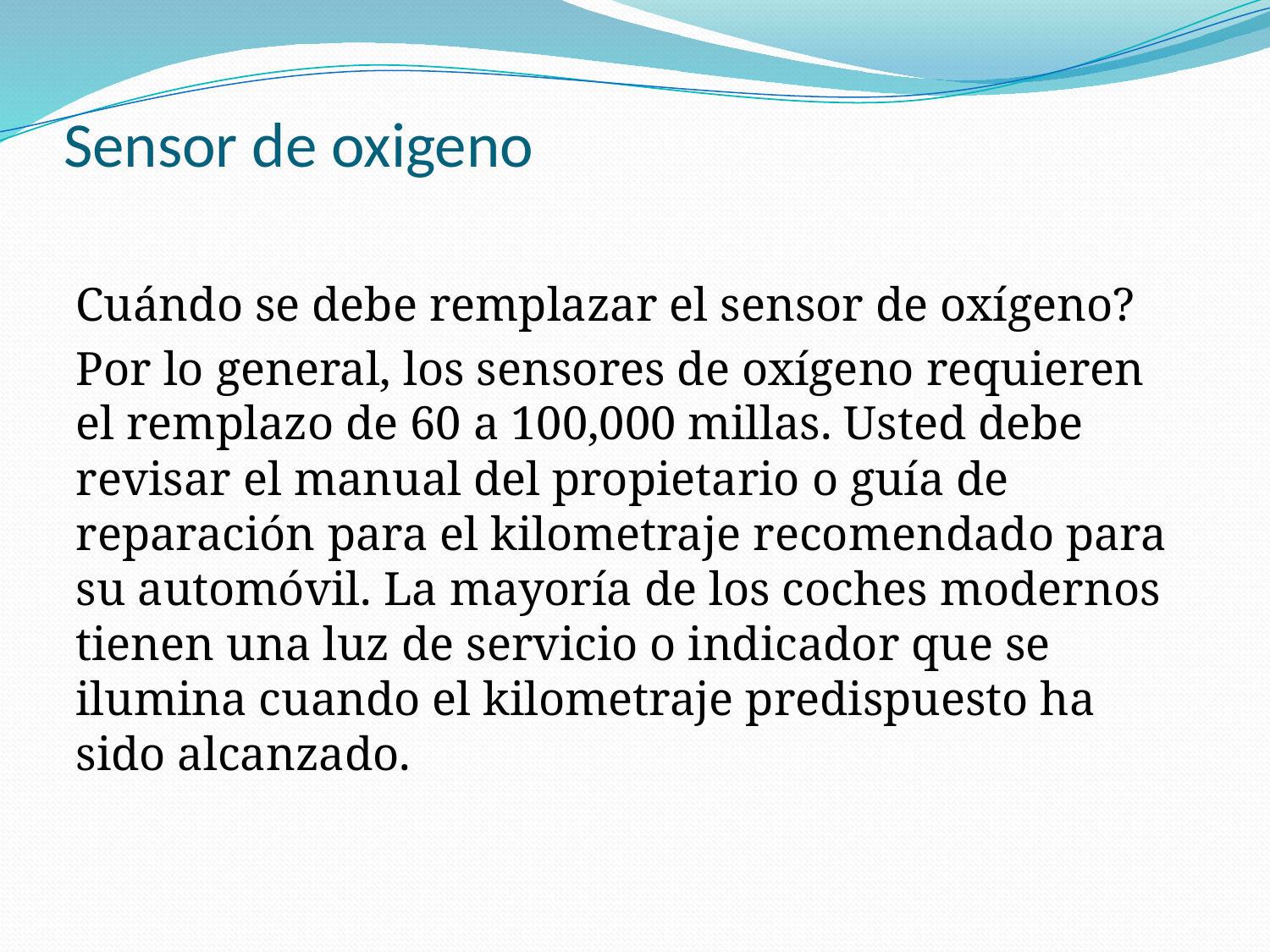

# Sensor de oxigeno
Cuándo se debe remplazar el sensor de oxígeno?
Por lo general, los sensores de oxígeno requieren el remplazo de 60 a 100,000 millas. Usted debe revisar el manual del propietario o guía de reparación para el kilometraje recomendado para su automóvil. La mayoría de los coches modernos tienen una luz de servicio o indicador que se ilumina cuando el kilometraje predispuesto ha sido alcanzado.